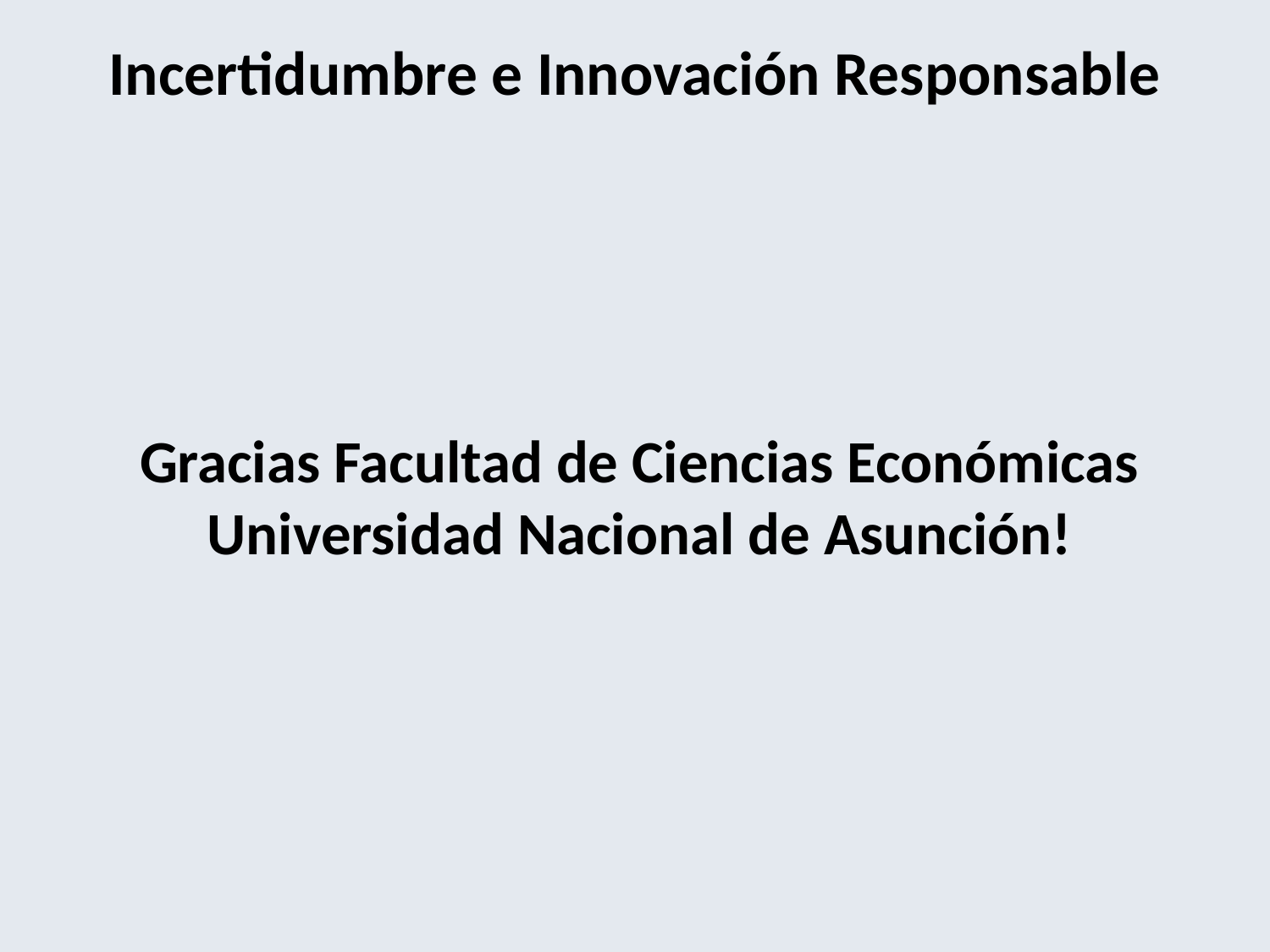

# Incertidumbre e Innovación Responsable

Gracias Facultad de Ciencias Económicas
Universidad Nacional de Asunción!